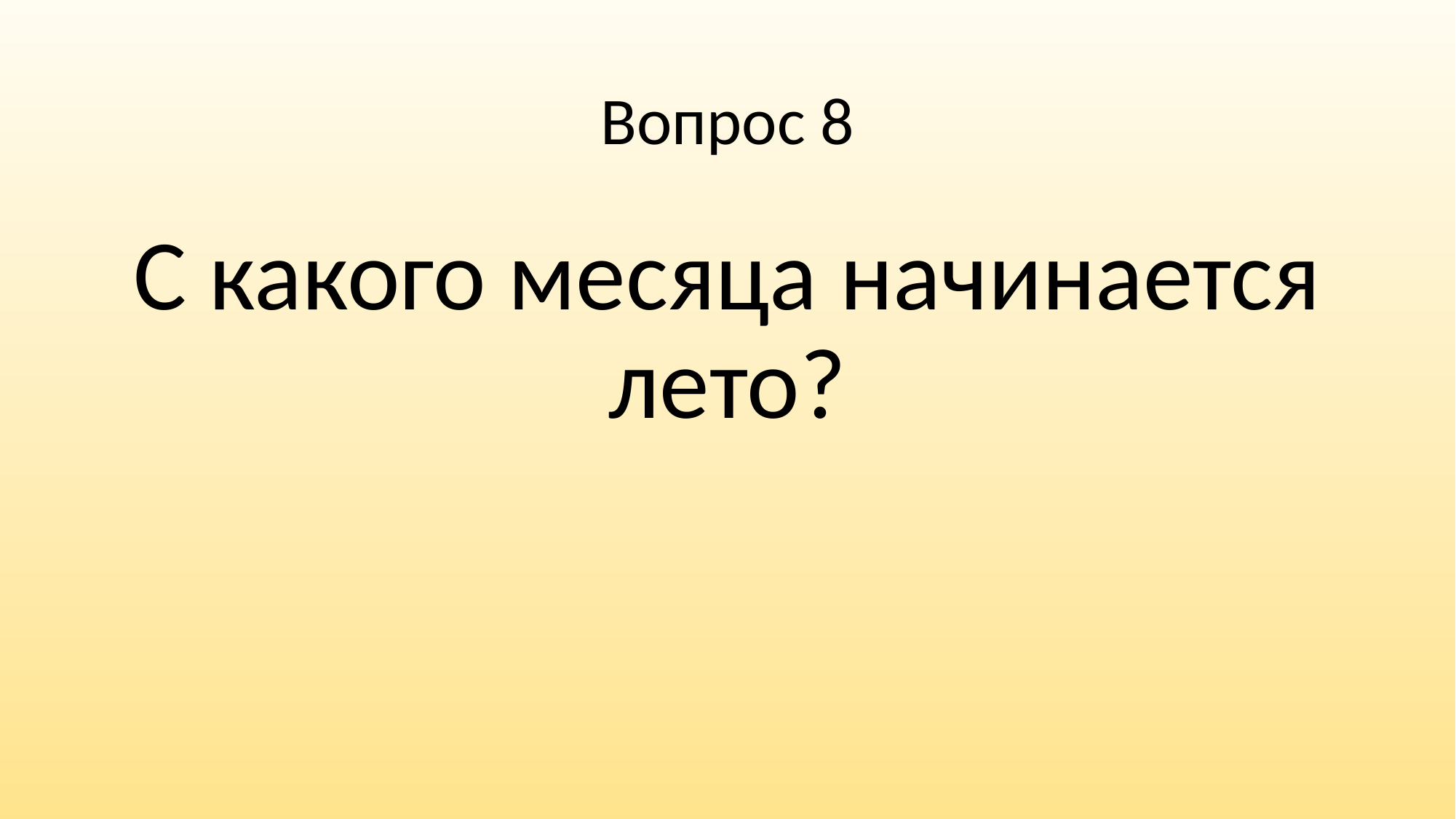

# Вопрос 8
С какого месяца начинается лето?